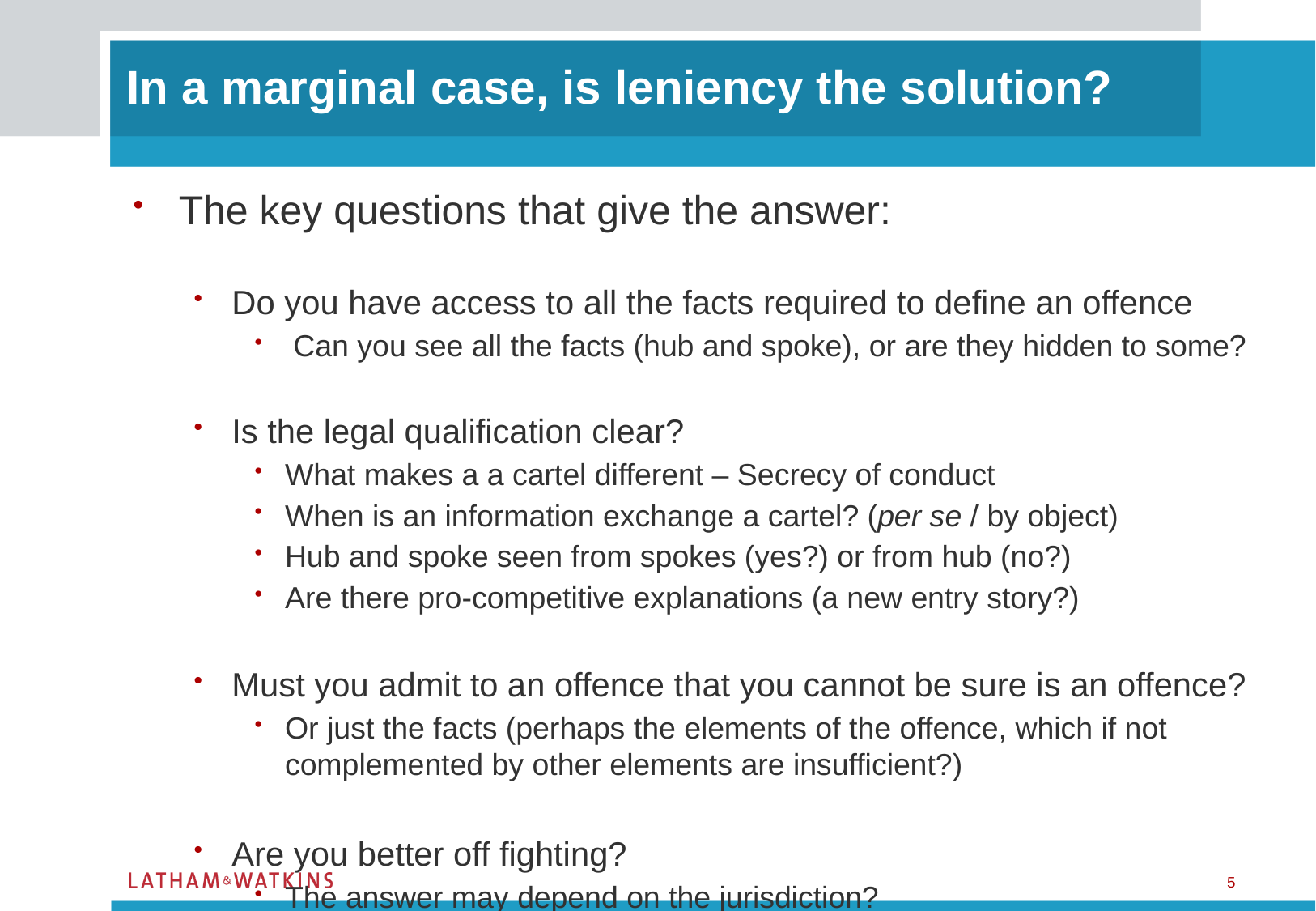

# In a marginal case, is leniency the solution?
The key questions that give the answer:

Do you have access to all the facts required to define an offence
 Can you see all the facts (hub and spoke), or are they hidden to some?

Is the legal qualification clear?
What makes a a cartel different – Secrecy of conduct
When is an information exchange a cartel? (per se / by object)
Hub and spoke seen from spokes (yes?) or from hub (no?)
Are there pro-competitive explanations (a new entry story?)

Must you admit to an offence that you cannot be sure is an offence?
Or just the facts (perhaps the elements of the offence, which if not complemented by other elements are insufficient?)

Are you better off fighting?
The answer may depend on the jurisdiction?
5